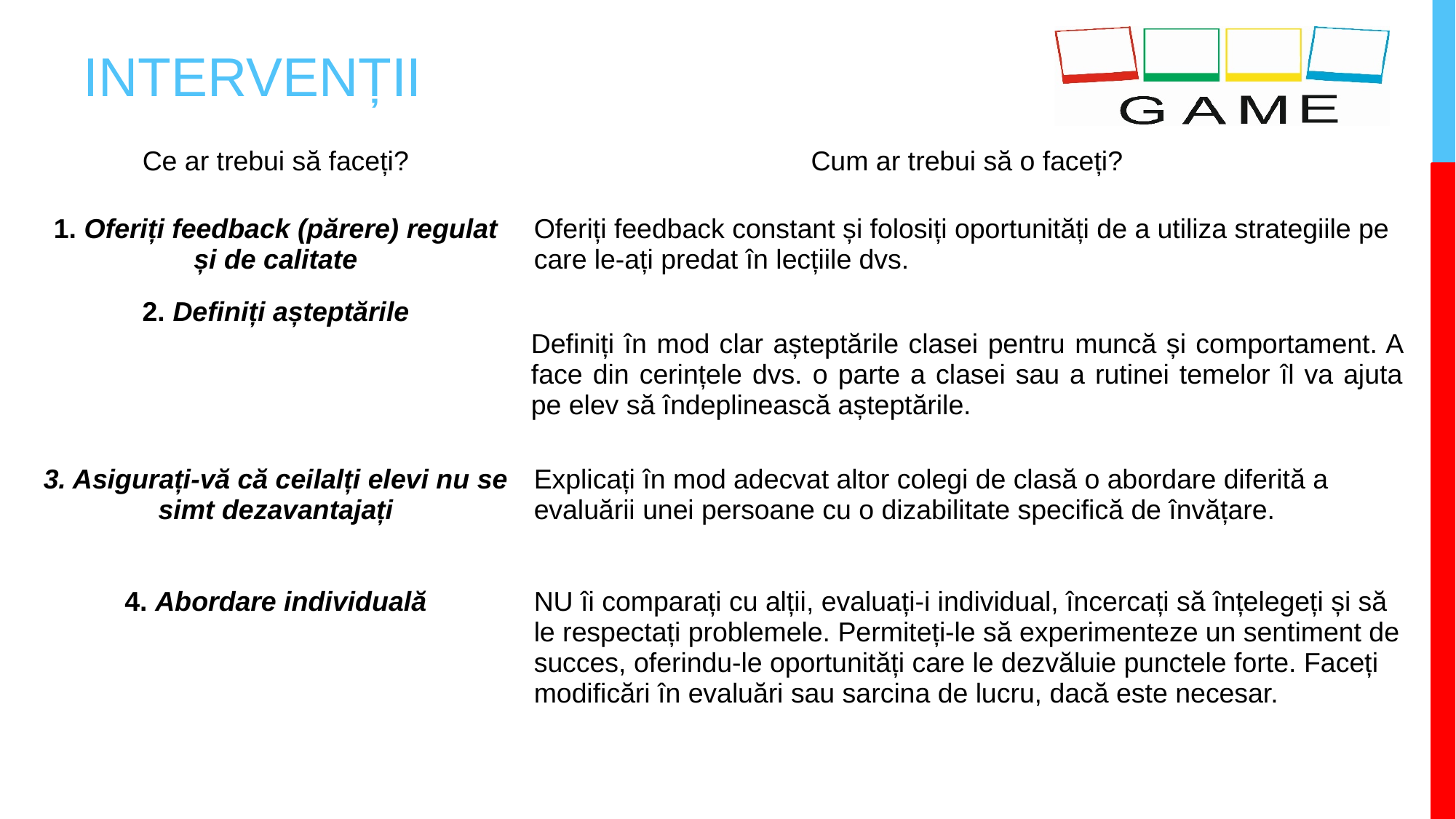

# INTERVENȚII
| Ce ar trebui să faceți? | Cum ar trebui să o faceți? |
| --- | --- |
| 1. Oferiți feedback (părere) regulat și de calitate | Oferiți feedback constant și folosiți oportunități de a utiliza strategiile pe care le-ați predat în lecțiile dvs. |
| 2. Definiți așteptările | Definiți în mod clar așteptările clasei pentru muncă și comportament. A face din cerințele dvs. o parte a clasei sau a rutinei temelor îl va ajuta pe elev să îndeplinească așteptările. |
| 3. Asigurați-vă că ceilalți elevi nu se simt dezavantajați | Explicați în mod adecvat altor colegi de clasă o abordare diferită a evaluării unei persoane cu o dizabilitate specifică de învățare. |
| 4. Abordare individuală | NU îi comparați cu alții, evaluați-i individual, încercați să înțelegeți și să le respectați problemele. Permiteți-le să experimenteze un sentiment de succes, oferindu-le oportunități care le dezvăluie punctele forte. Faceți modificări în evaluări sau sarcina de lucru, dacă este necesar. |